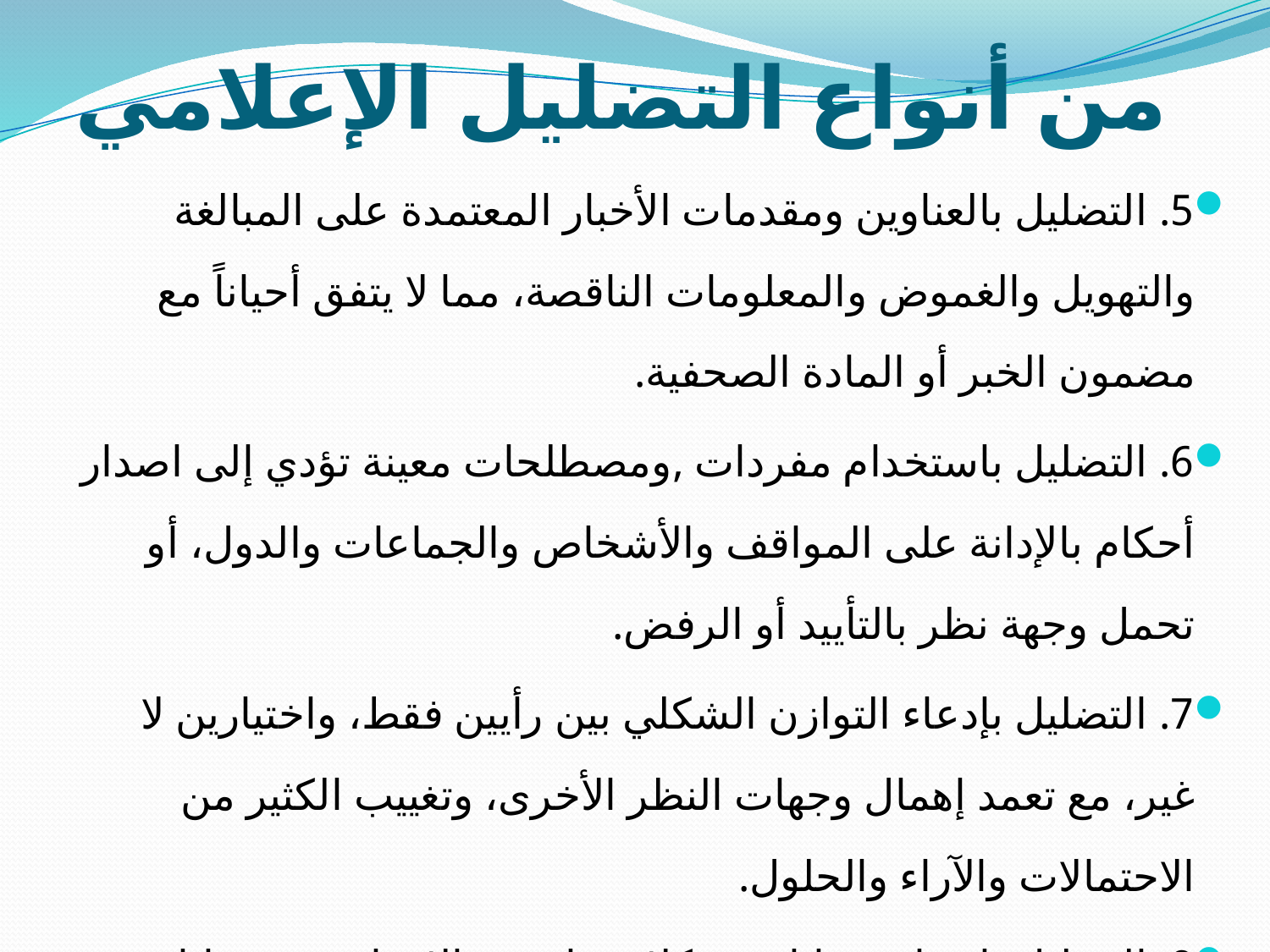

# من أنواع التضليل الإعلامي
5. التضليل بالعناوين ومقدمات الأخبار المعتمدة على المبالغة والتهويل والغموض والمعلومات الناقصة، مما لا يتفق أحياناً مع مضمون الخبر أو المادة الصحفية.
6. التضليل باستخدام مفردات ,ومصطلحات معينة تؤدي إلى اصدار أحكام بالإدانة على المواقف والأشخاص والجماعات والدول، أو تحمل وجهة نظر بالتأييد أو الرفض.
7. التضليل بإدعاء التوازن الشكلي بين رأيين فقط، واختيارين لا غير، مع تعمد إهمال وجهات النظر الأخرى، وتغييب الكثير من الاحتمالات والآراء والحلول.
8. التضليل باختيار قضايا ومشكلات زائفة، والابتعاد عن قضايا أخرى تهم الجمهور، وتساهم في تشكيل الوعي الصحيح.